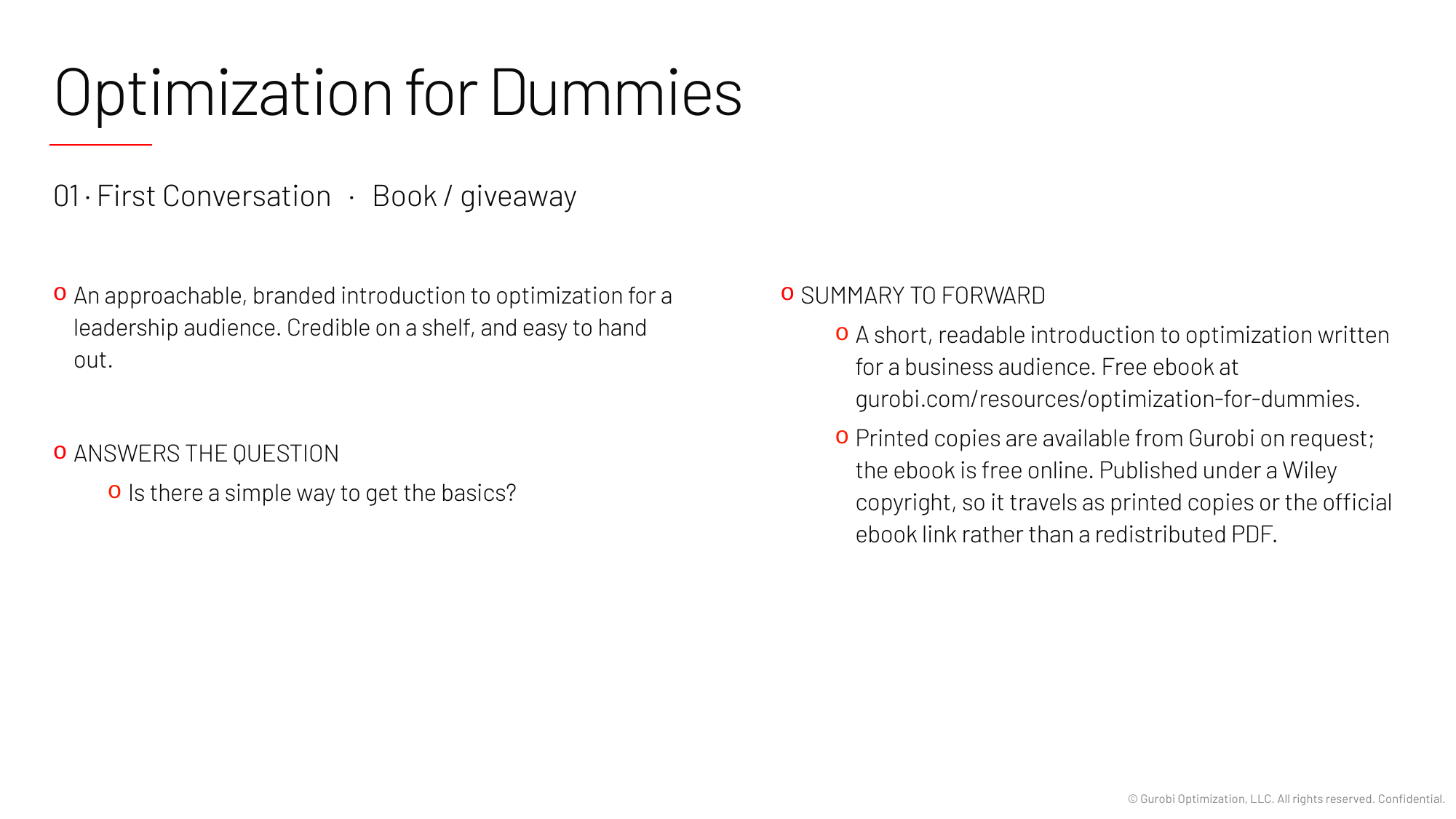

# Optimization for Dummies
01 · First Conversation   ·   Book / giveaway
An approachable, branded introduction to optimization for a leadership audience. Credible on a shelf, and easy to hand out.

ANSWERS THE QUESTION
Is there a simple way to get the basics?
SUMMARY TO FORWARD
A short, readable introduction to optimization written for a business audience. Free ebook at gurobi.com/resources/optimization-for-dummies.
Printed copies are available from Gurobi on request; the ebook is free online. Published under a Wiley copyright, so it travels as printed copies or the official ebook link rather than a redistributed PDF.